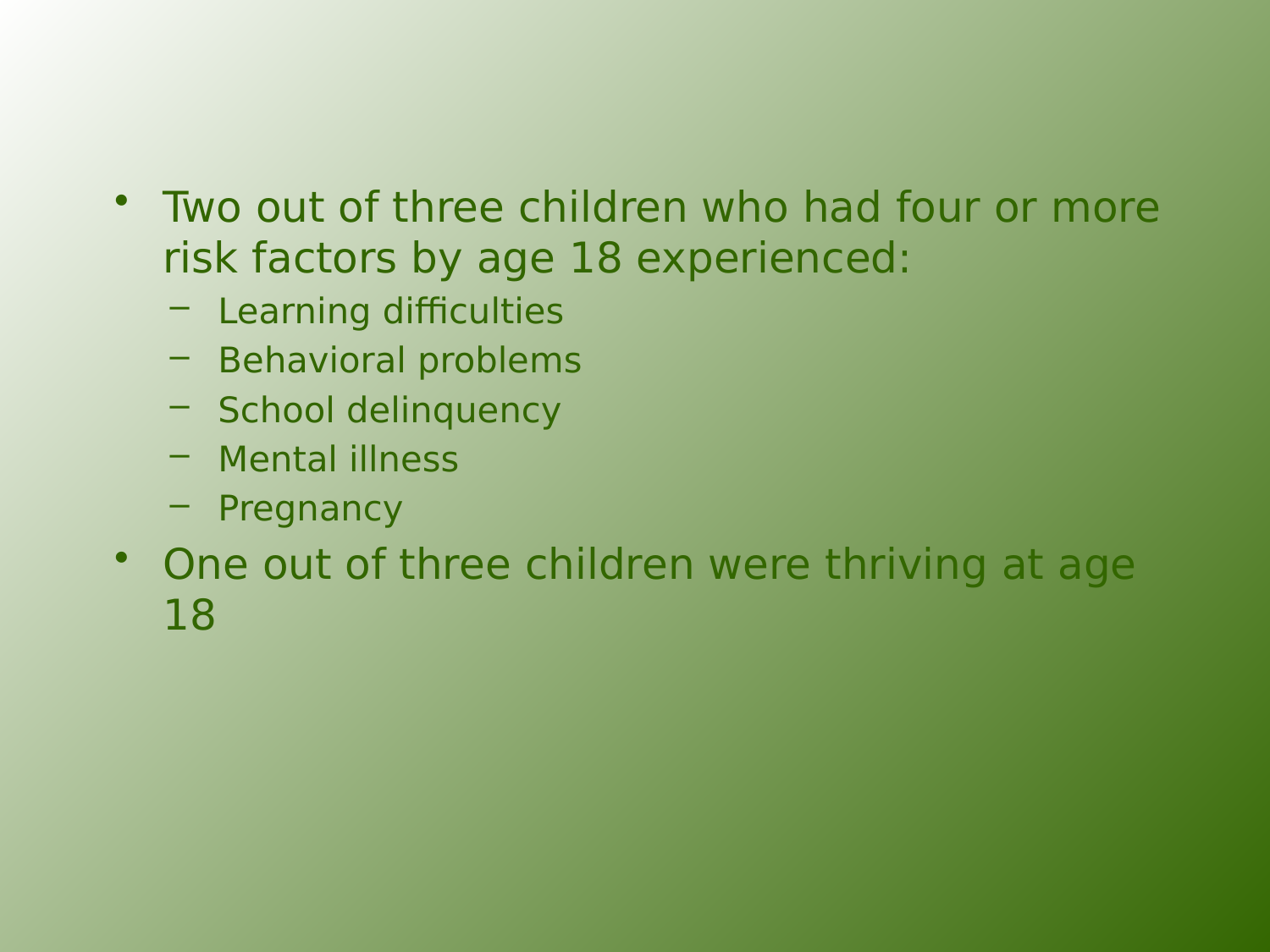

Two out of three children who had four or more risk factors by age 18 experienced:
Learning difficulties
Behavioral problems
School delinquency
Mental illness
Pregnancy
One out of three children were thriving at age 18